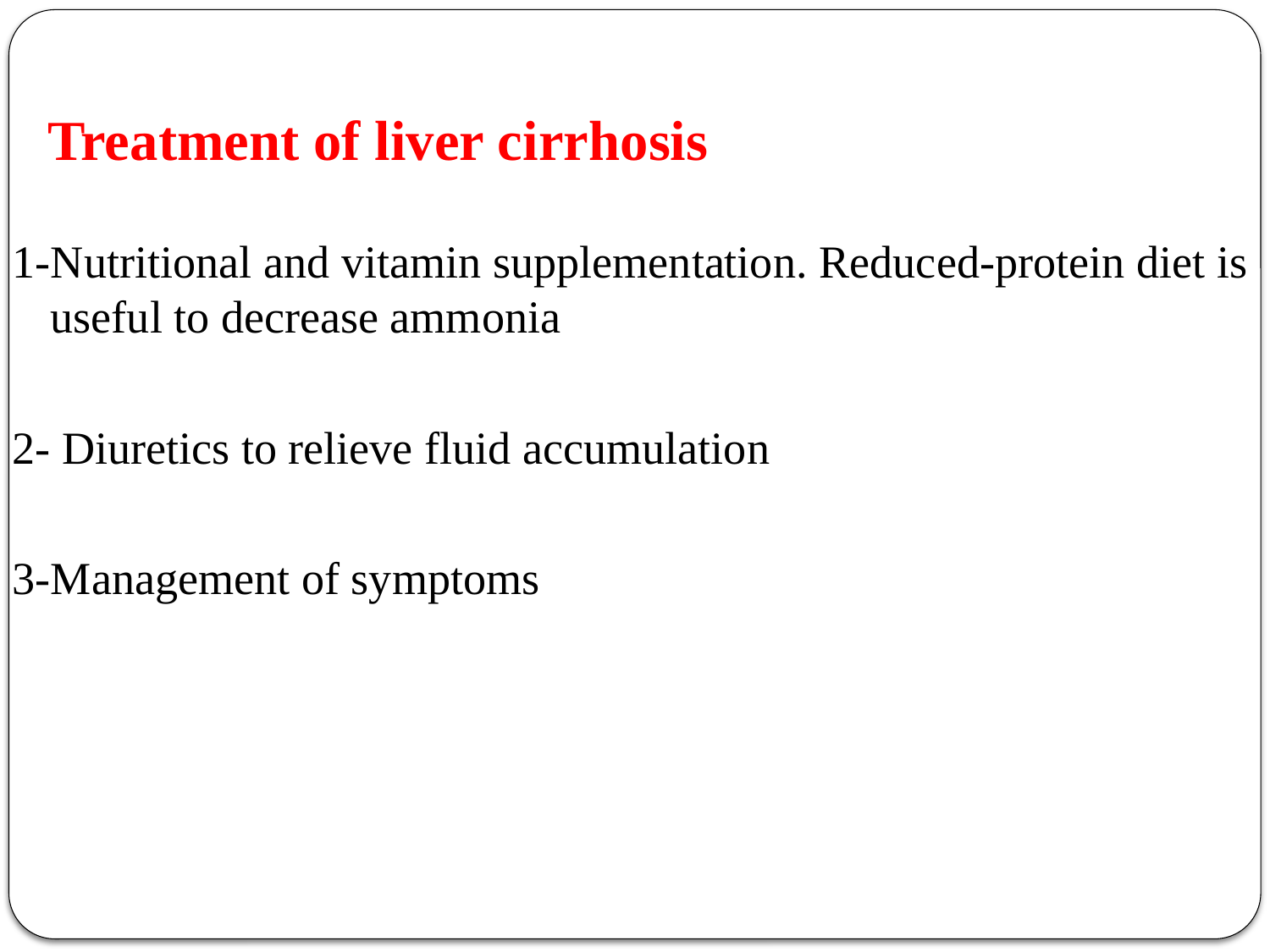

# Treatment of liver cirrhosis
1-Nutritional and vitamin supplementation. Reduced-protein diet is useful to decrease ammonia

2- Diuretics to relieve fluid accumulation

3-Management of symptoms